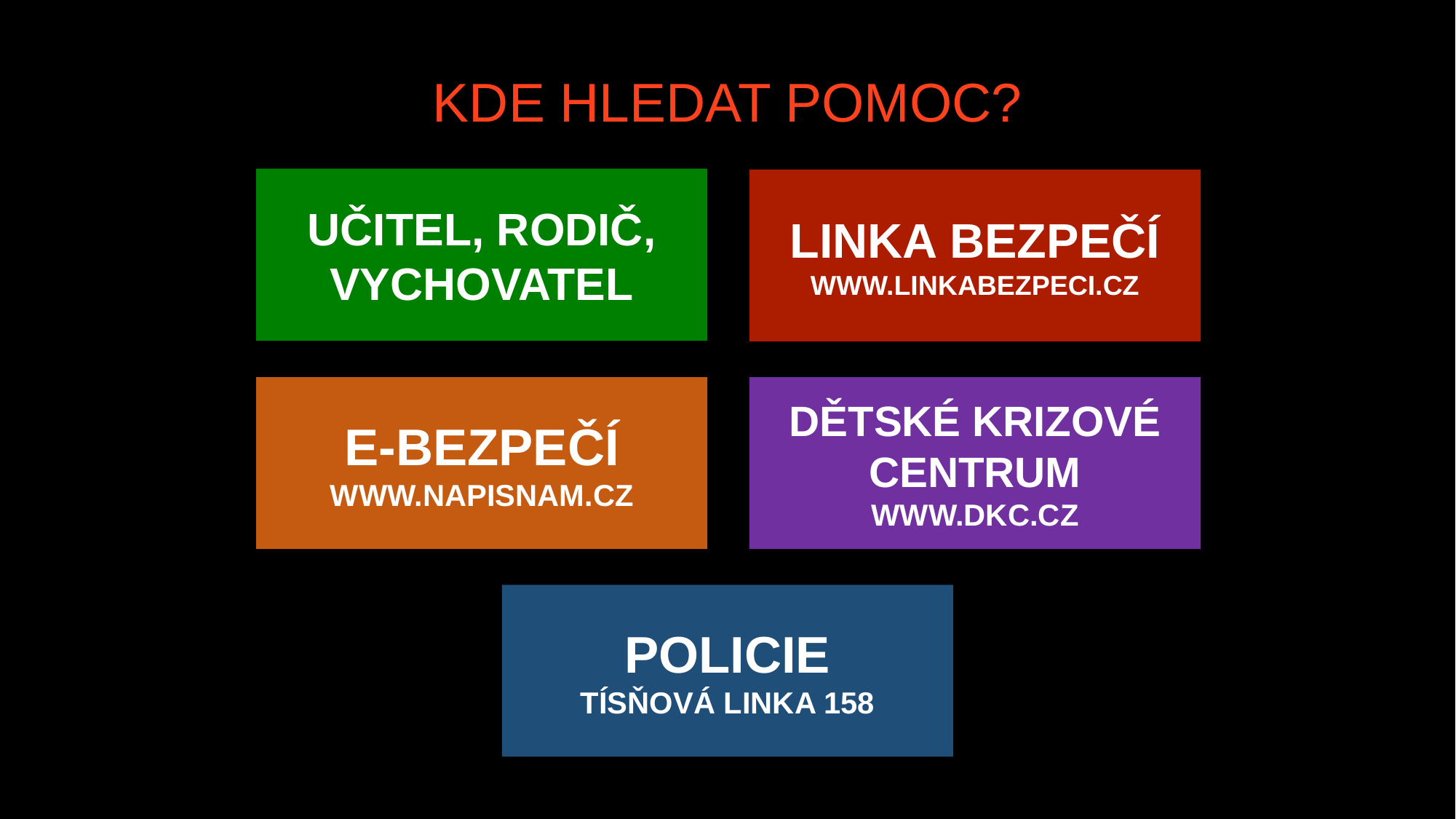

KDE HLEDAT POMOC?
UČITEL, RODIČ,
VYCHOVATEL
LINKA BEZPEČÍ
WWW.LINKABEZPECI.CZ
E-BEZPEČÍ
WWW.NAPISNAM.CZ
DĚTSKÉ KRIZOVÉ CENTRUM
WWW.DKC.CZ
POLICIE
TÍSŇOVÁ LINKA 158